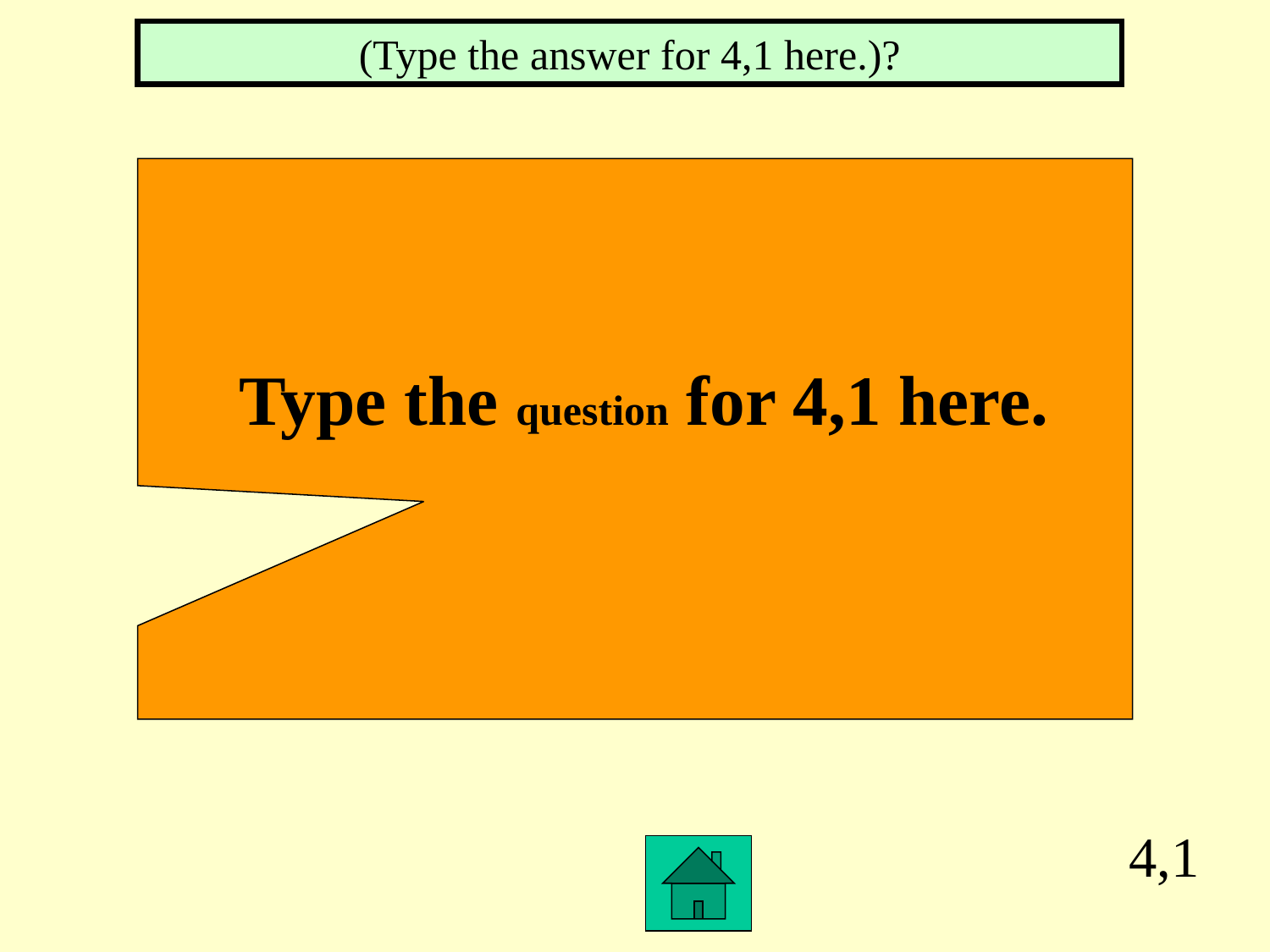

(Type the answer for 4,1 here.)?
 Type the question for 4,1 here.

4,1